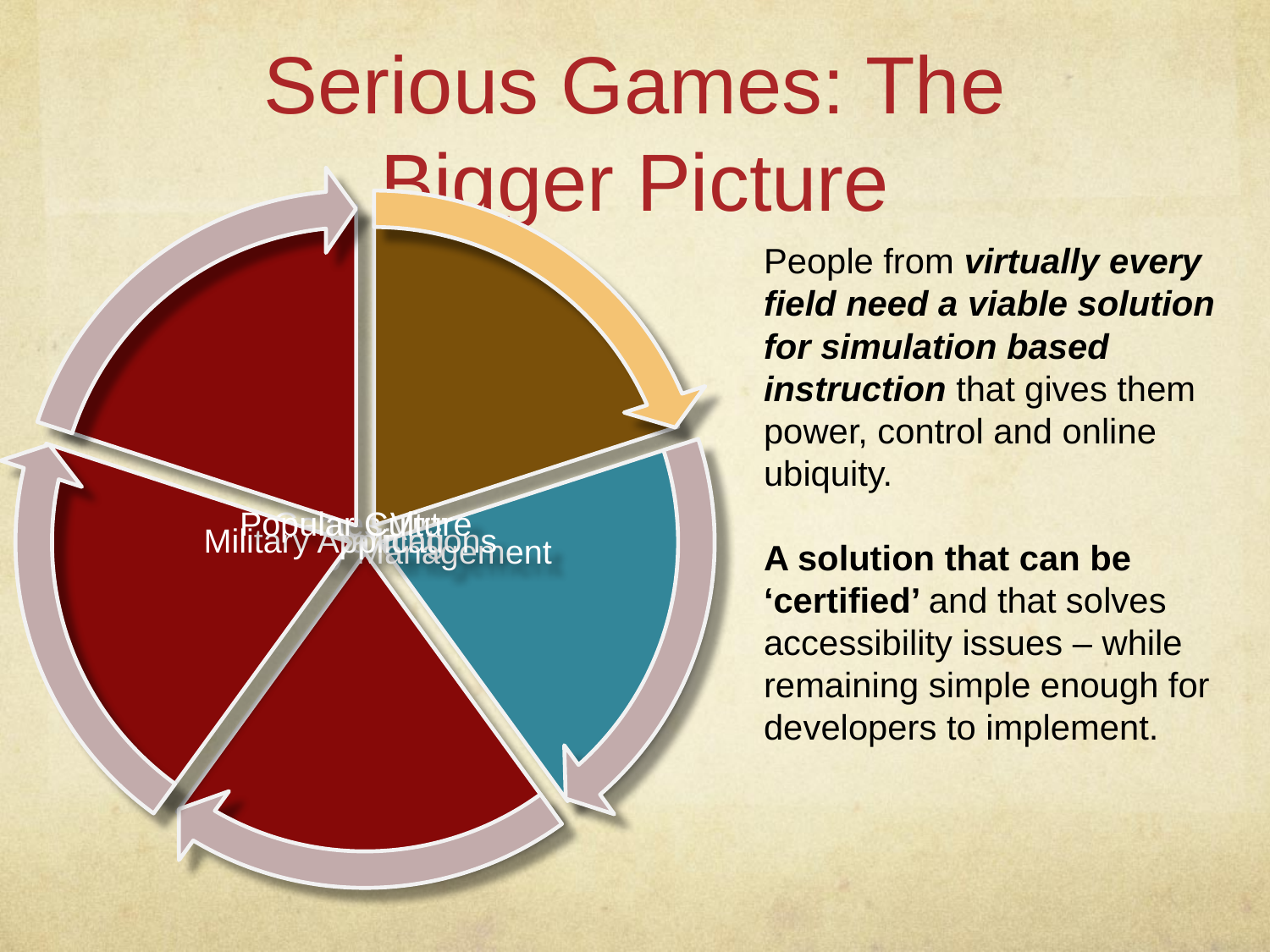

# Serious Games: The Bigger Picture
Serious Games Virtual Worlds
Learning
Emergency Management
Military Applications
Popular Culture
People from virtually every field need a viable solution for simulation based instruction that gives them power, control and online ubiquity.

A solution that can be ‘certified’ and that solves accessibility issues – while remaining simple enough for developers to implement.